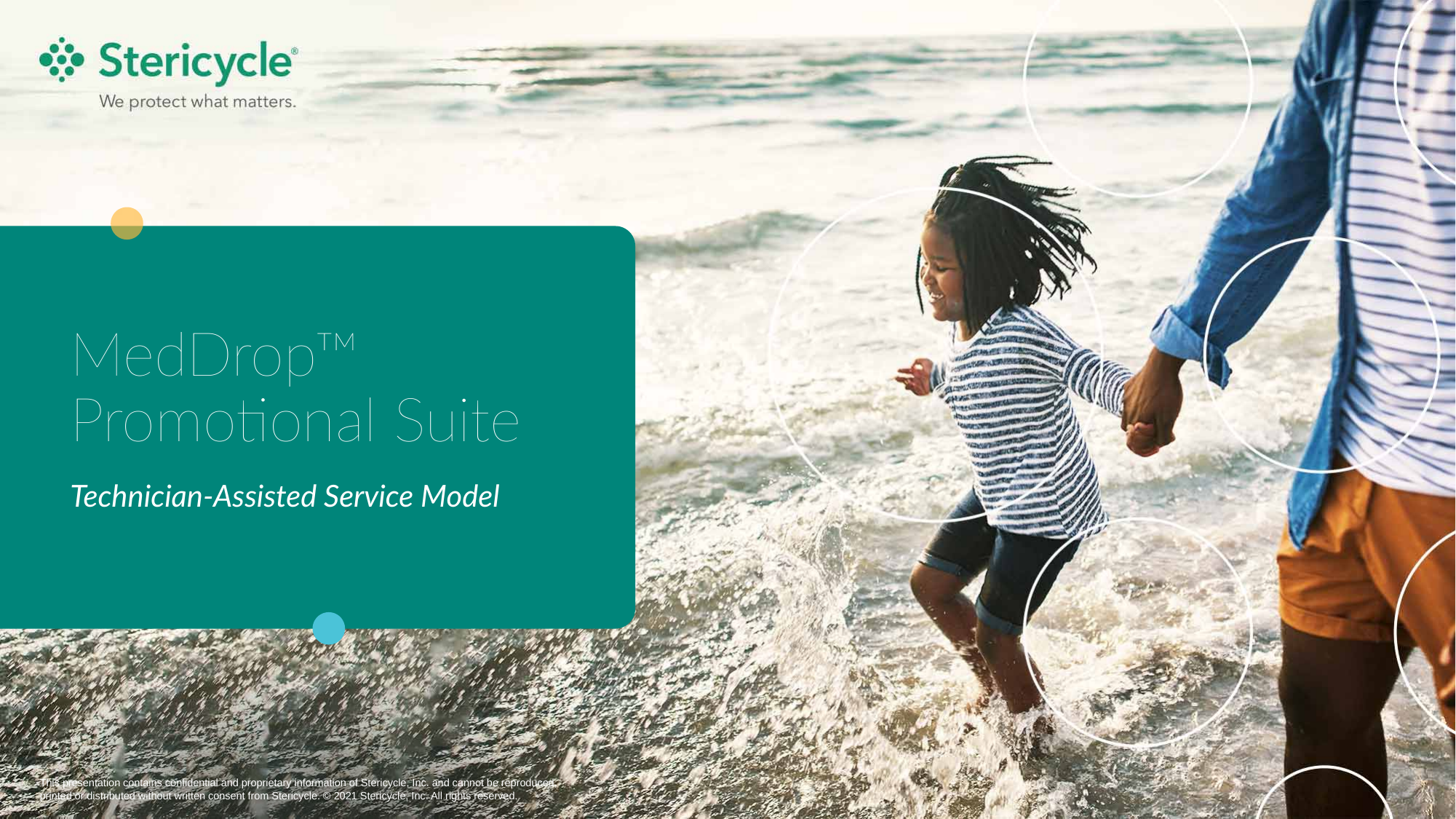

# MedDrop™ Promotional Suite

Technician-Assisted Service Model